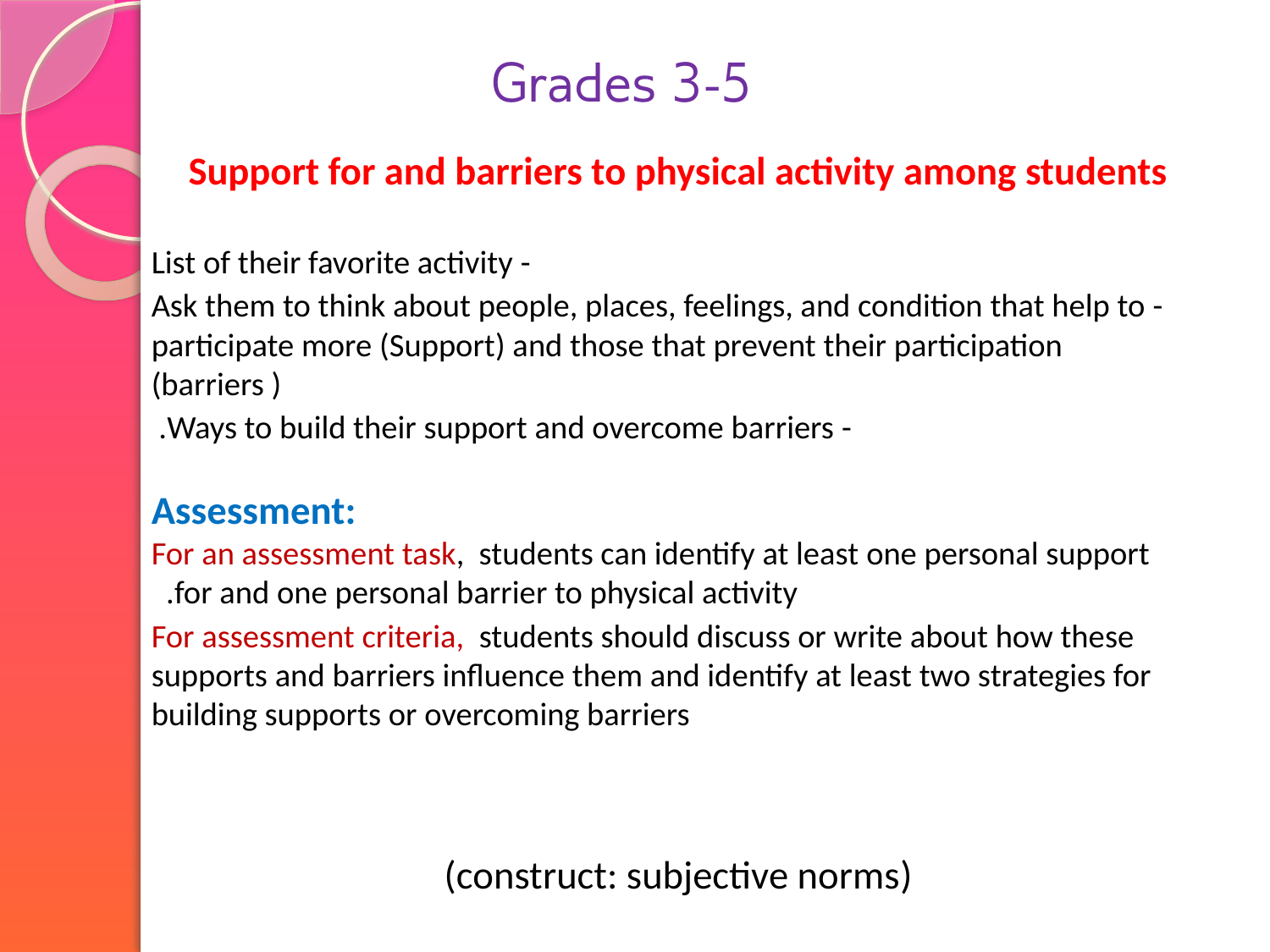

# Grades 3-5
Support for and barriers to physical activity among students

- List of their favorite activity
- Ask them to think about people, places, feelings, and condition that help to participate more (Support) and those that prevent their participation (barriers )
- Ways to build their support and overcome barriers.

Assessment:
For an assessment task,  students can identify at least one personal support for and one personal barrier to physical activity.
For assessment criteria,  students should discuss or write about how these supports and barriers influence them and identify at least two strategies for building supports or overcoming barriers

(construct: subjective norms)